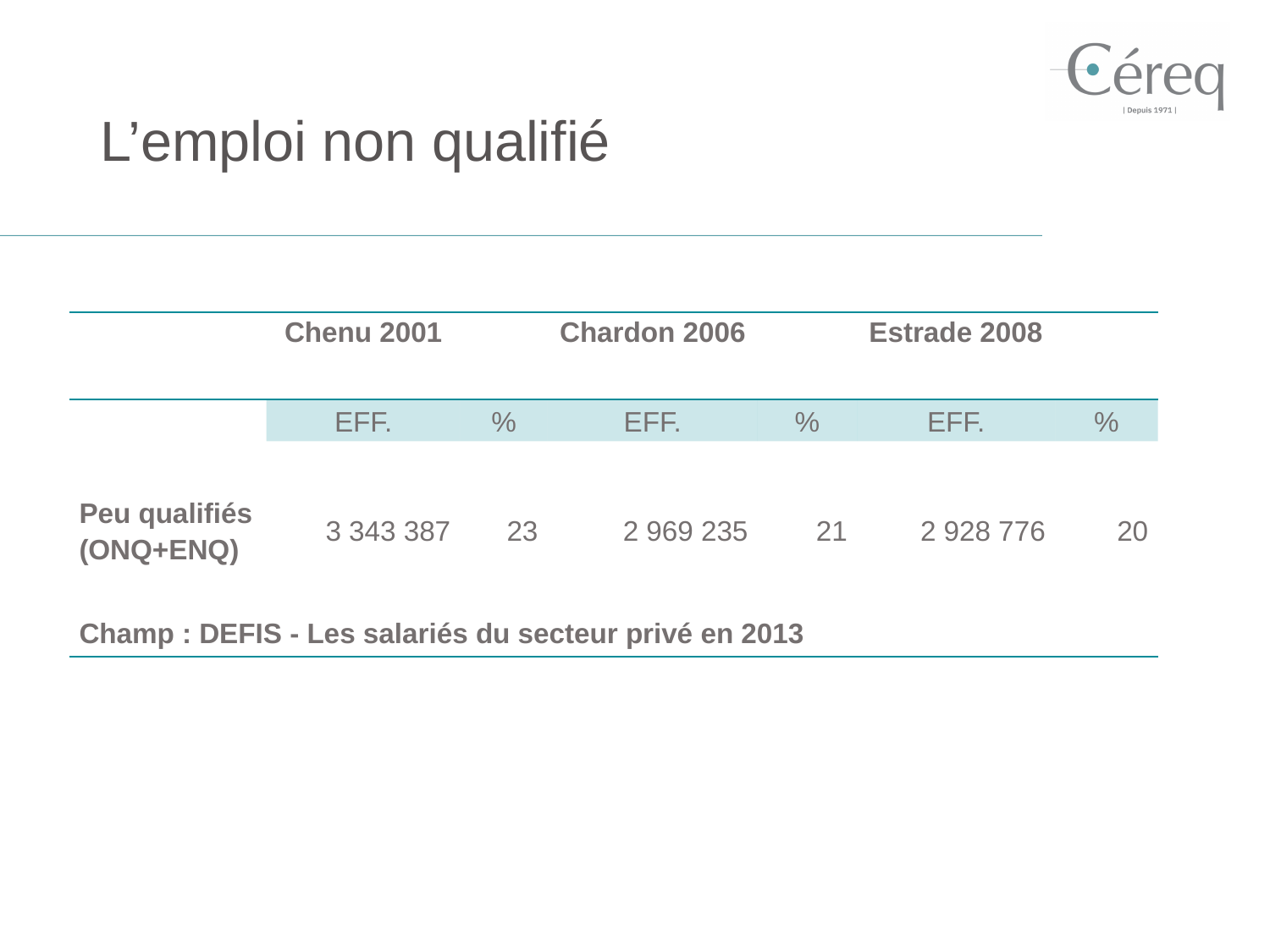

# L’emploi non qualifié
|  | Chenu 2001 |  | Chardon 2006 |  | Estrade 2008 |  |
| --- | --- | --- | --- | --- | --- | --- |
|  | EFF. | % | EFF. | % | EFF. | % |
| Peu qualifiés (ONQ+ENQ) | 3 343 387 | 23 | 2 969 235 | 21 | 2 928 776 | 20 |
| Champ : DEFIS - Les salariés du secteur privé en 2013 |  |  |  |  |  |  |